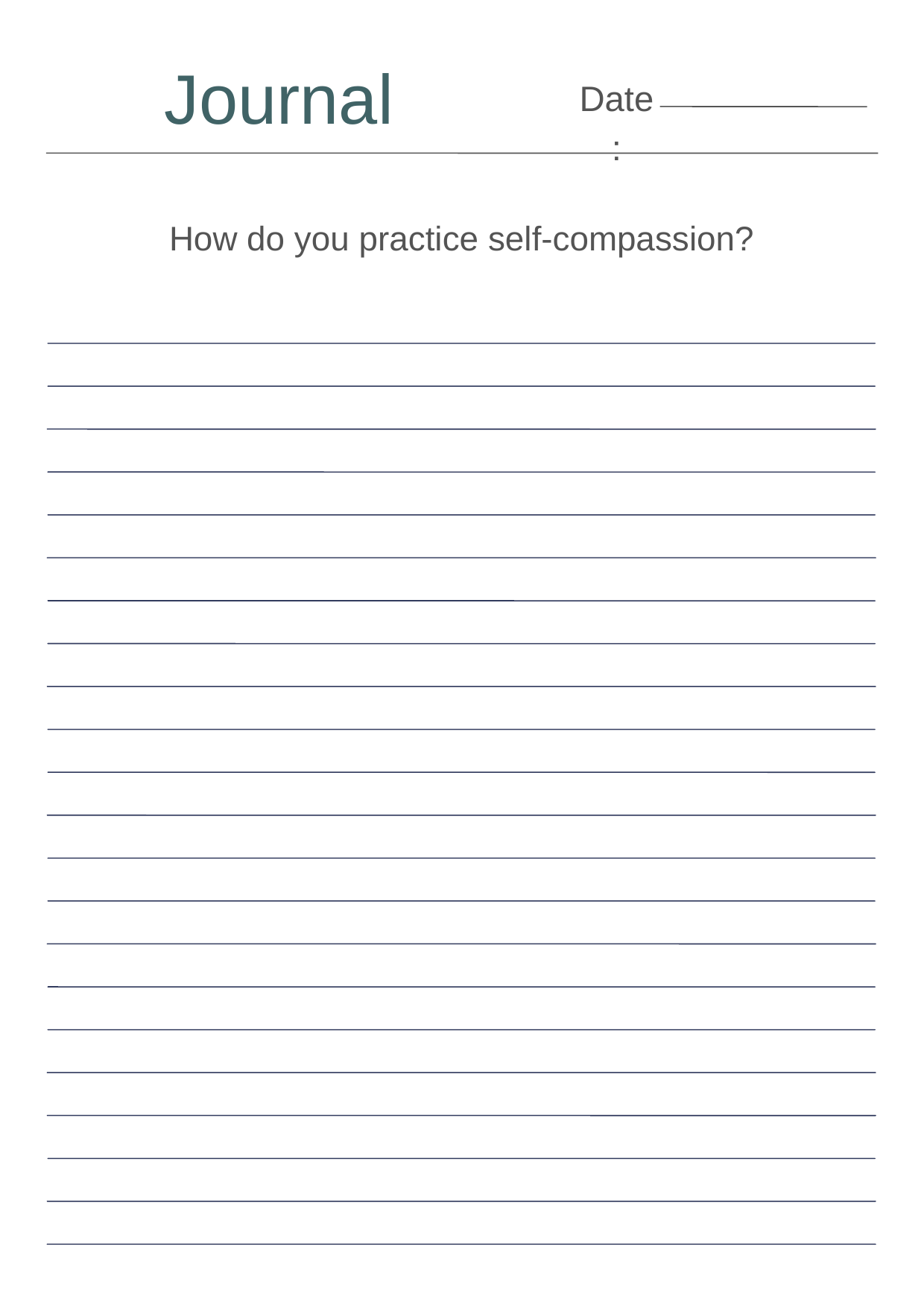

Journal
Date:

How do you practice self-compassion?